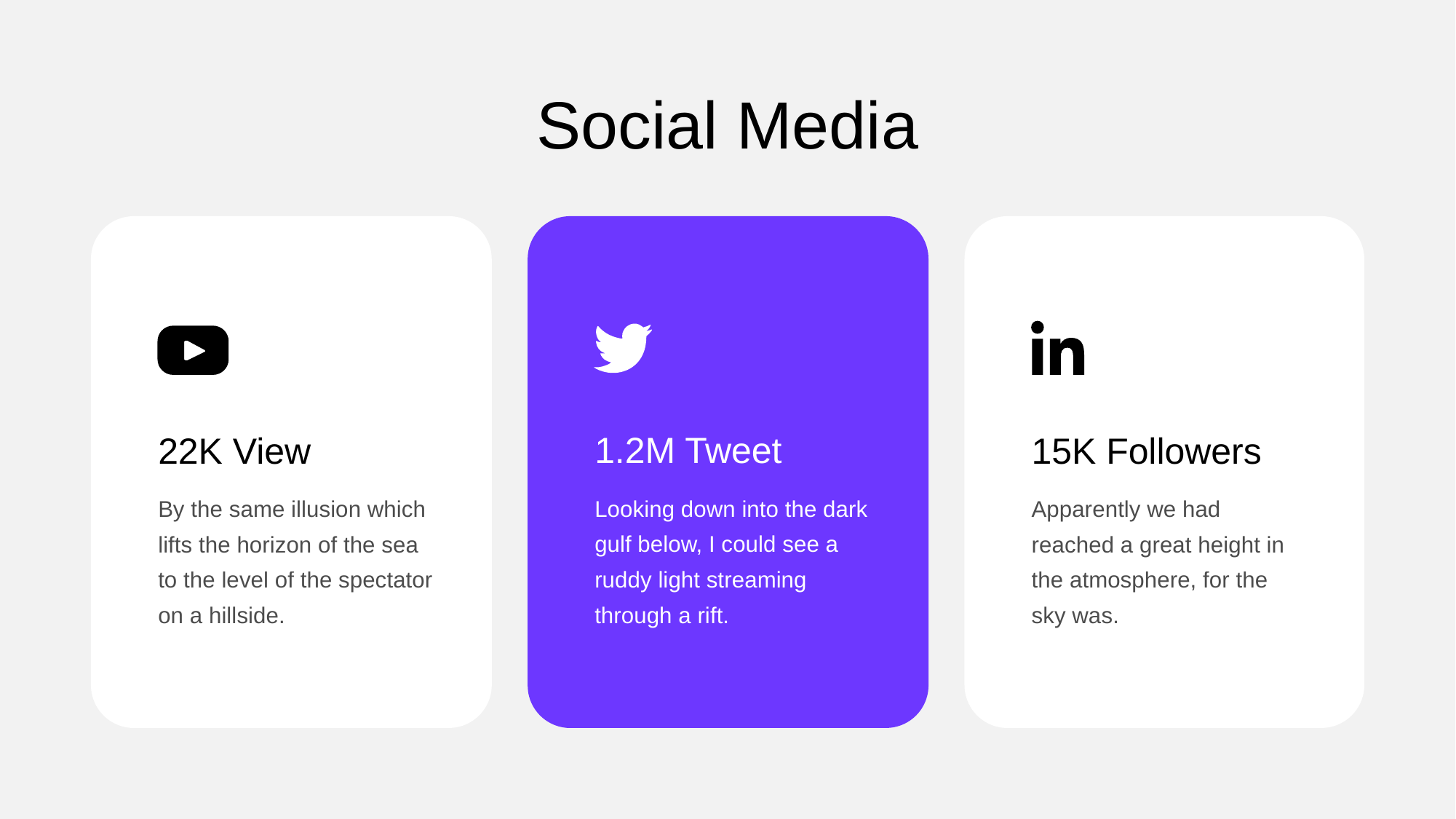

# Social Media
15K Followers
Apparently we had reached a great height in the atmosphere, for the sky was.
22K View
By the same illusion which lifts the horizon of the sea to the level of the spectator on a hillside.
1.2M Tweet
Looking down into the dark gulf below, I could see a ruddy light streaming through a rift.